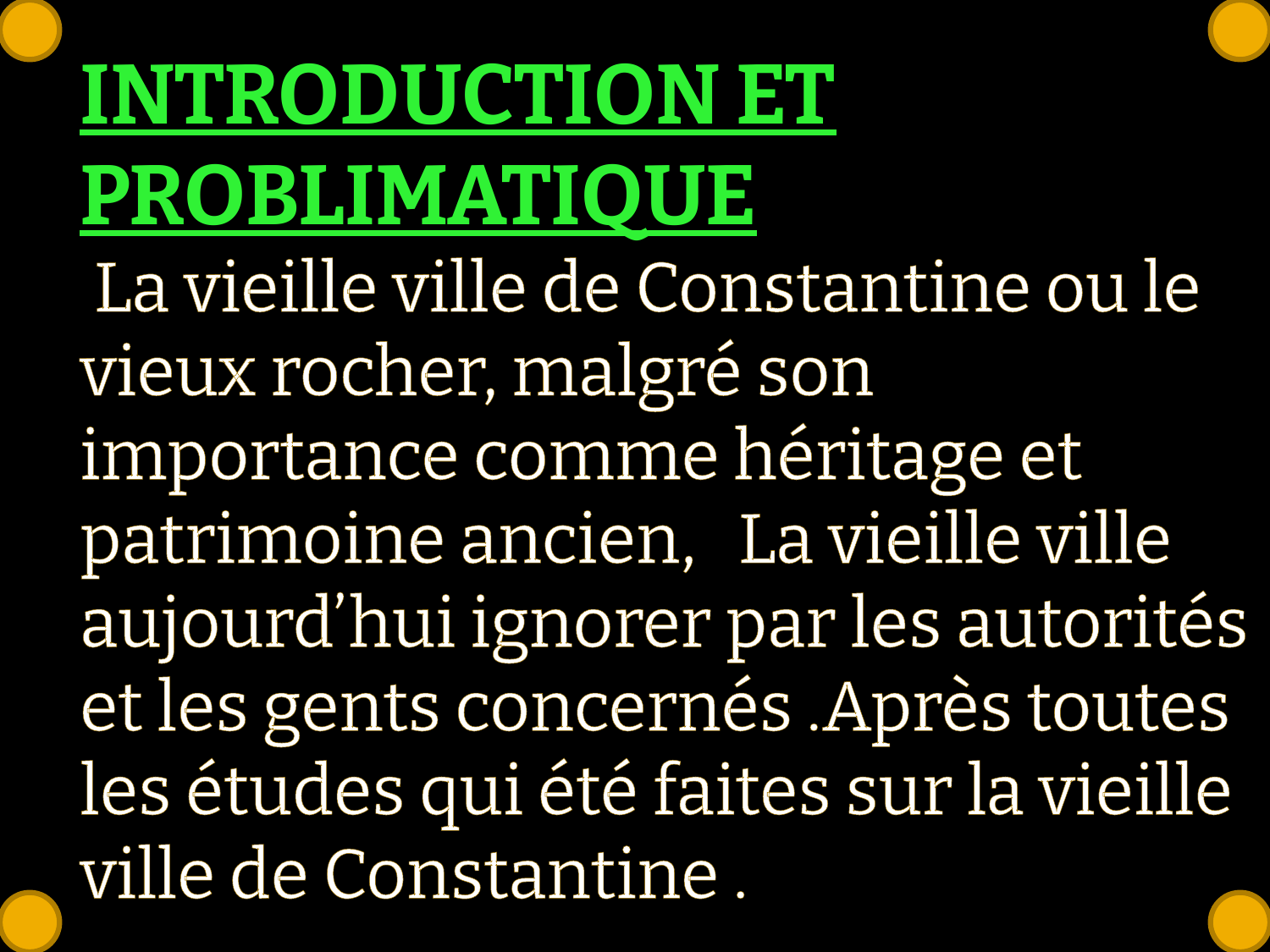

# INTRODUCTION ET PROBLIMATIQUE La vieille ville de Constantine ou le   vieux rocher, malgré son importance comme héritage et patrimoine ancien,   La vieille ville aujourd’hui ignorer par les autorités et les gents concernés .Après toutes les études qui été faites sur la vieille ville de Constantine .